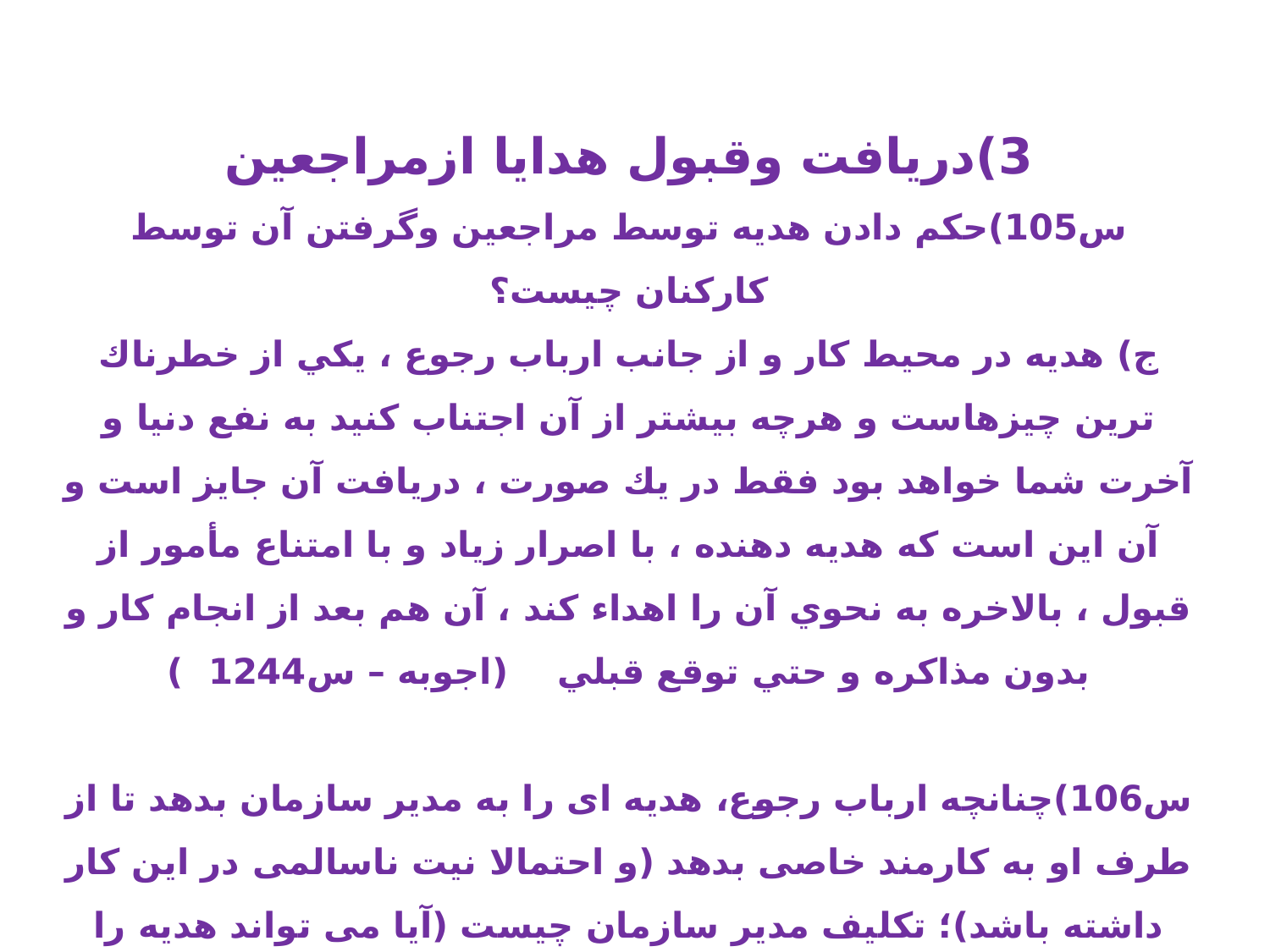

3)دریافت وقبول هدایا ازمراجعین
س105)حکم دادن هدیه توسط مراجعین وگرفتن آن توسط کارکنان چیست؟
ج) هديه در محيط كار و از جانب ارباب رجوع ، يكي از خطرناك ترين چيزهاست و هرچه بيشتر از آن اجتناب كنيد به نفع دنيا و آخرت شما خواهد بود فقط در يك صورت ، دريافت آن جايز است و آن اين است كه هديه دهنده ، با اصرار زياد و با امتناع مأمور از قبول ، بالاخره به نحوي آن را اهداء كند ، آن هم بعد از انجام كار و بدون مذاكره و حتي توقع قبلي    (اجوبه – س1244  )

س106)چنانچه ارباب رجوع، هدیه ای را به مدیر سازمان بدهد تا از طرف او به کارمند خاصی بدهد (و احتمالا نیت ناسالمی در این کار داشته باشد)؛ تکلیف مدیر سازمان چیست (آیا می تواند هدیه را انتقال دهد)؟ تکلیف کارمند چیست (آیا می تواند هدیه را قبول کند)؟                                                                                                                                                                   ج) قبول هديه هم براي مدير و هم برای کارمند جايز نيست.
 (لیدر،  شماره استفتاء: 377766    تاریخ استفتاء: 1392/06/23)